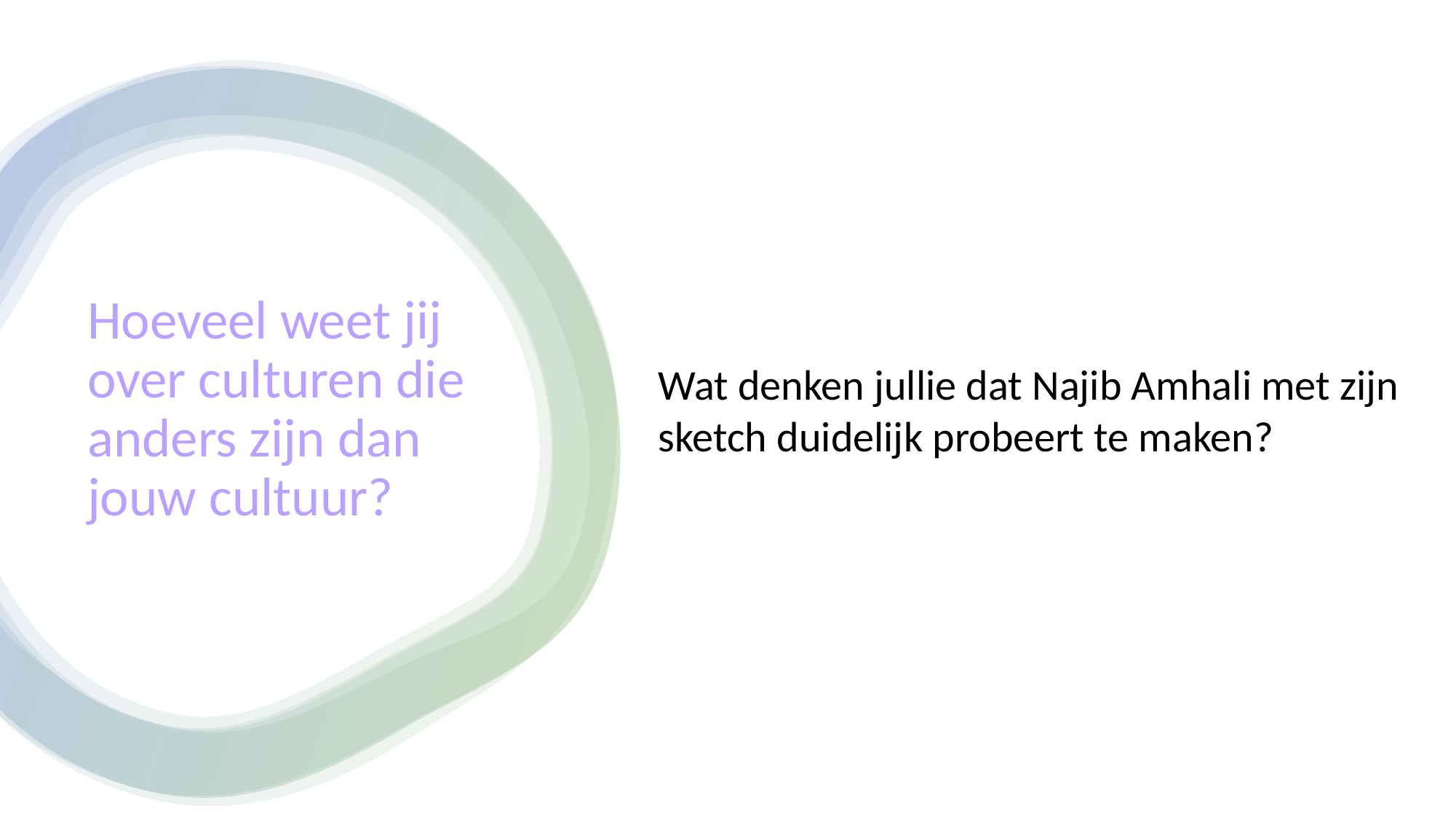

# Hoeveel weet jij over culturen die anders zijn dan jouw cultuur?
Wat denken jullie dat Najib Amhali met zijn sketch duidelijk probeert te maken?